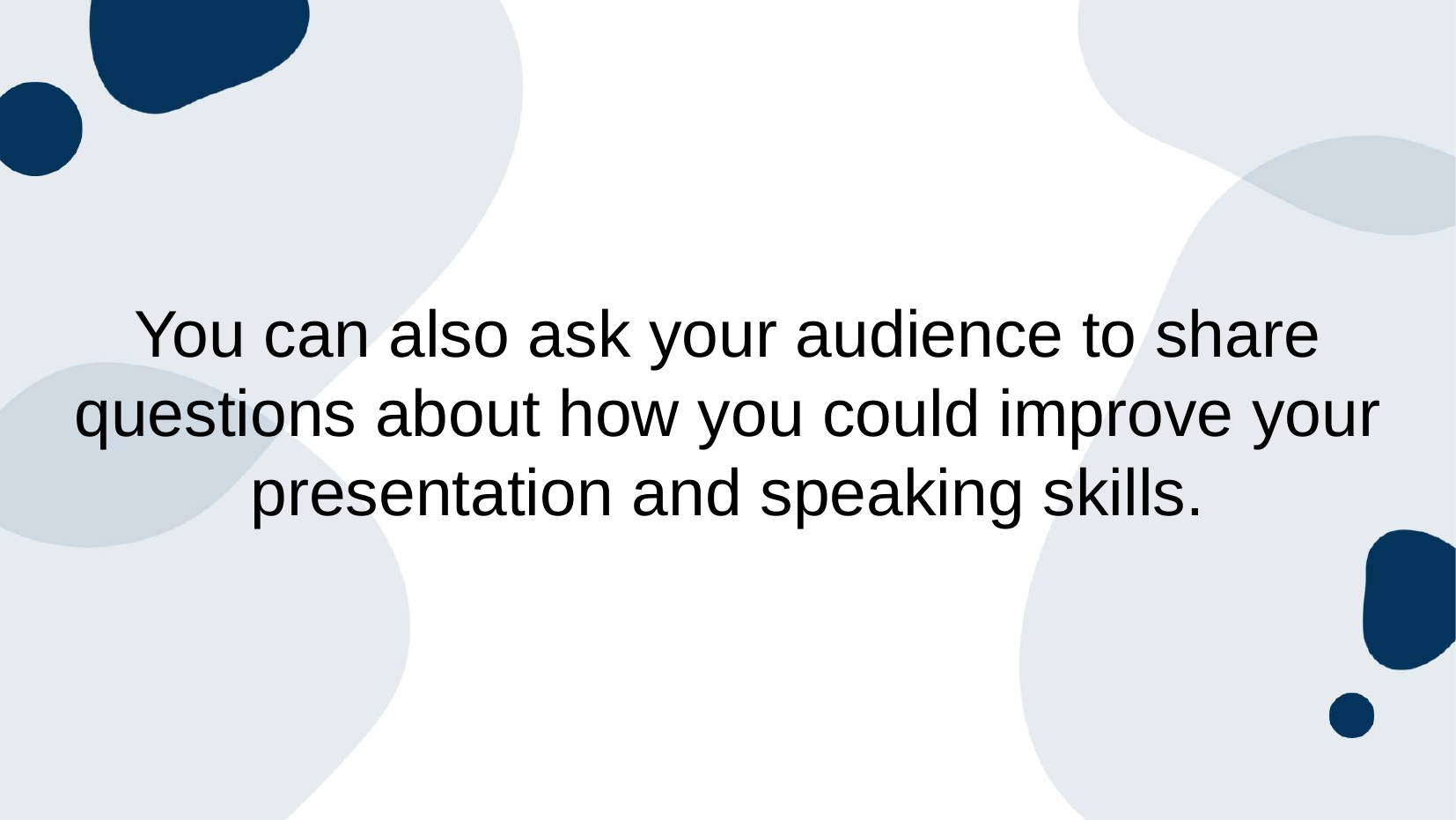

# You can also ask your audience to share questions about how you could improve your presentation and speaking skills.